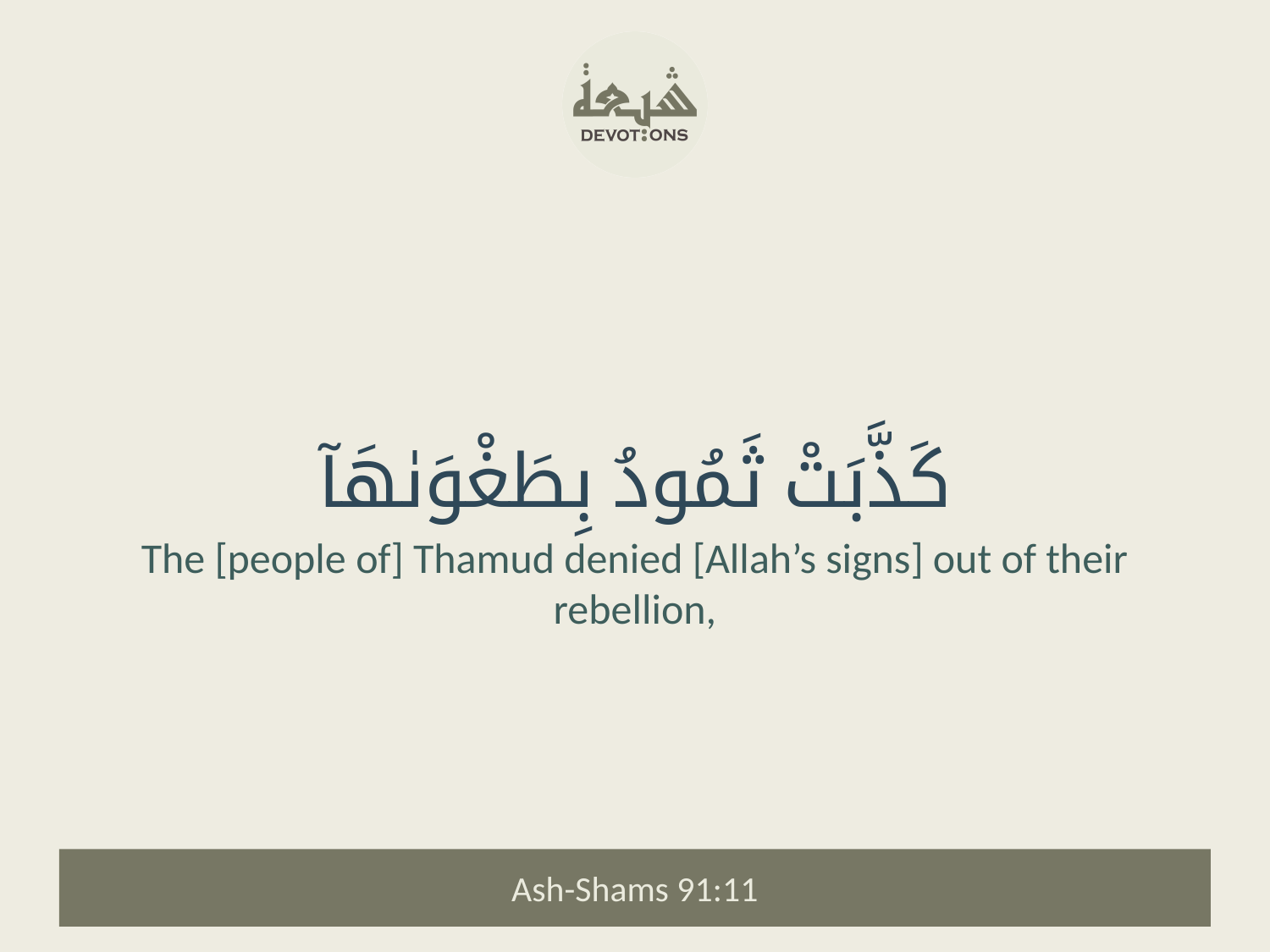

كَذَّبَتْ ثَمُودُ بِطَغْوَىٰهَآ
The [people of] Thamud denied [Allah’s signs] out of their rebellion,
Ash-Shams 91:11